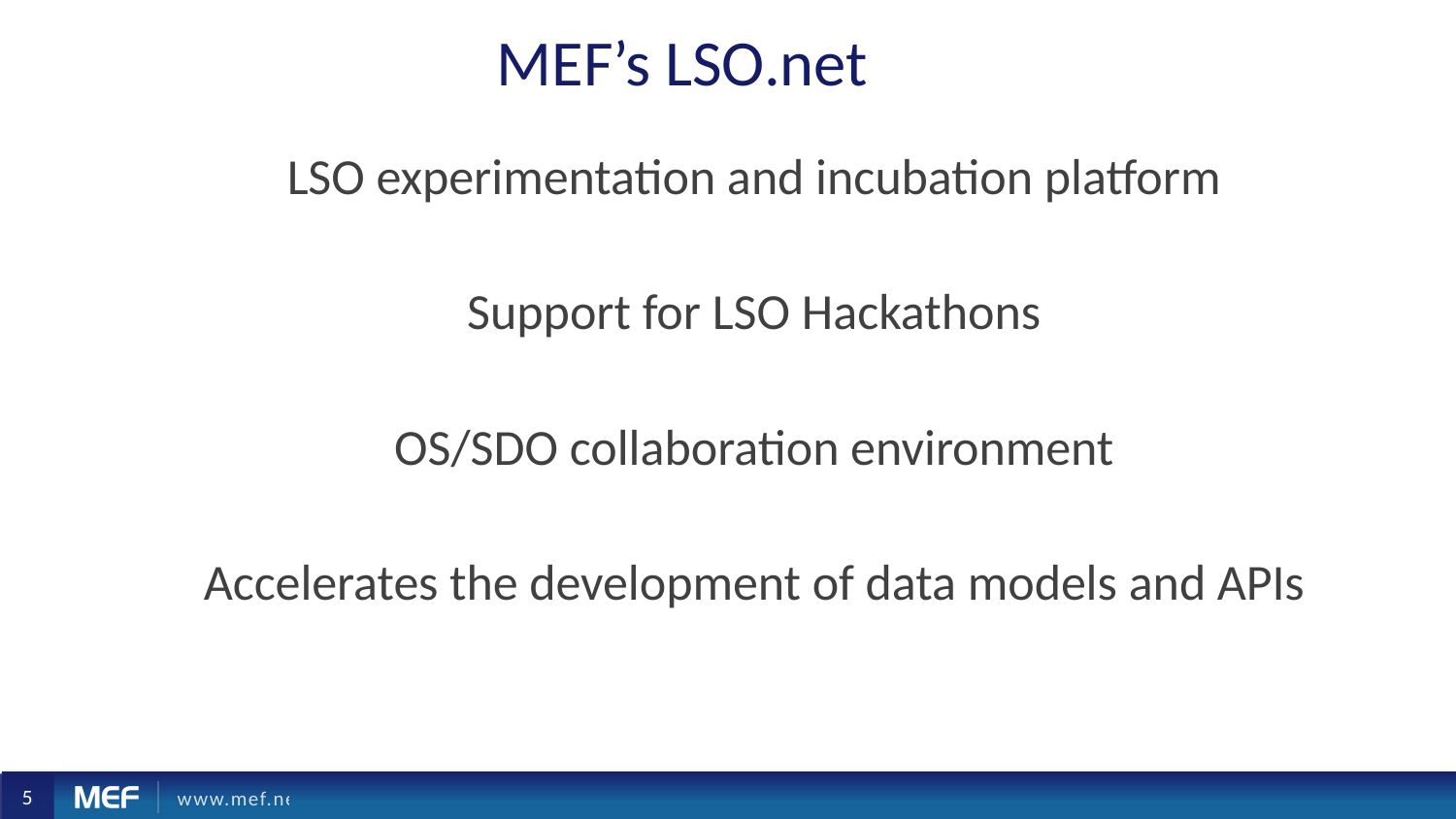

# MEF’s LSO.net
LSO experimentation and incubation platform

Support for LSO Hackathons

OS/SDO collaboration environment

Accelerates the development of data models and APIs
5